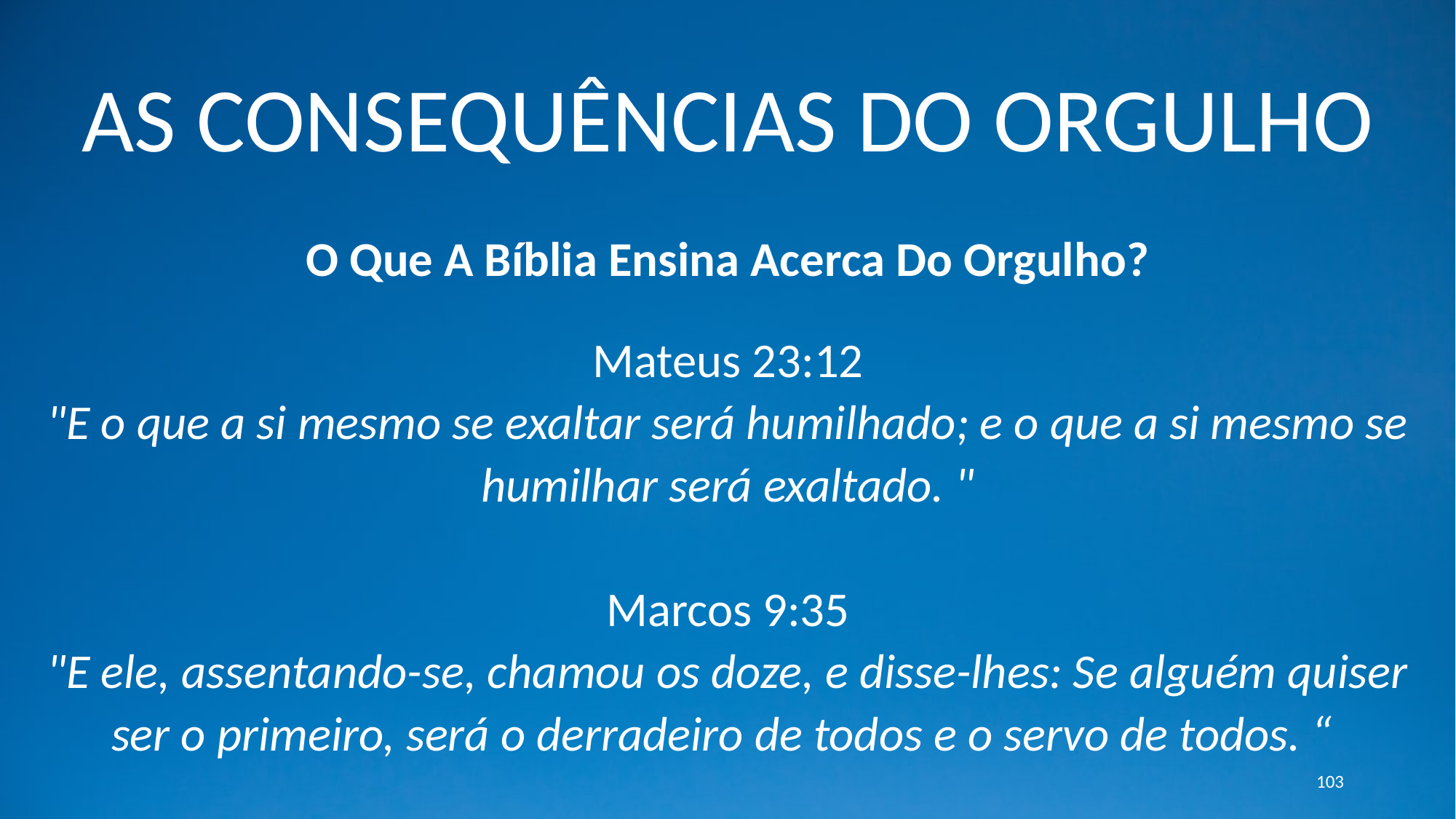

# AS CONSEQUÊNCIAS DO ORGULHO
O Que A Bíblia Ensina Acerca Do Orgulho?

Mateus 23:12
"E o que a si mesmo se exaltar será humilhado; e o que a si mesmo se humilhar será exaltado. "

Marcos 9:35
"E ele, assentando-se, chamou os doze, e disse-lhes: Se alguém quiser ser o primeiro, será o derradeiro de todos e o servo de todos. “
103